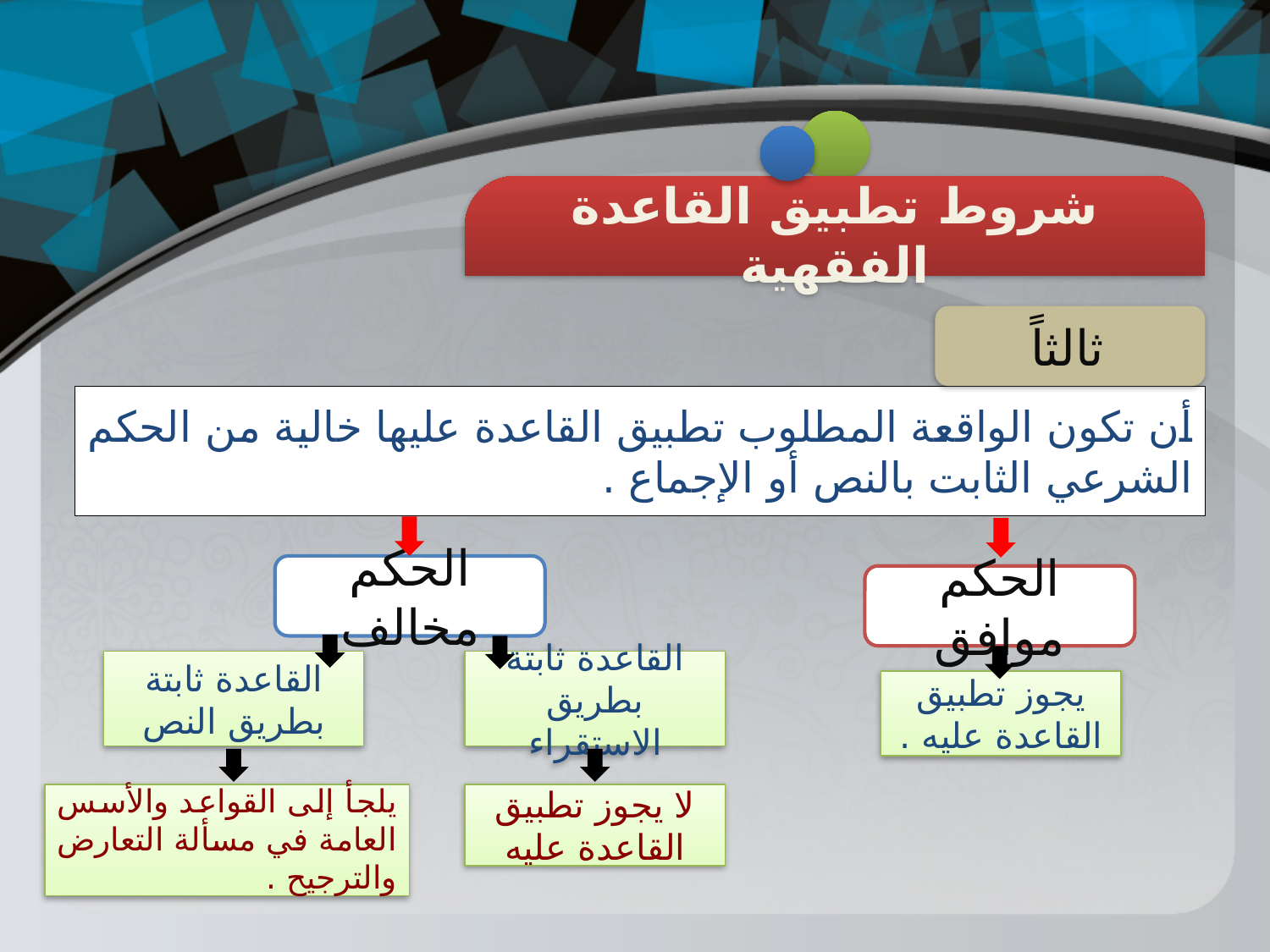

شروط تطبيق القاعدة الفقهية
ثالثاً
أن تكون الواقعة المطلوب تطبيق القاعدة عليها خالية من الحكم الشرعي الثابت بالنص أو الإجماع .

الحكم مخالف
الحكم موافق

القاعدة ثابتة
بطريق النص

القاعدة ثابتة
بطريق الاستقراء

يجوز تطبيق القاعدة عليه .

يلجأ إلى القواعد والأسس العامة في مسألة التعارض والترجيح .

لا يجوز تطبيق القاعدة عليه